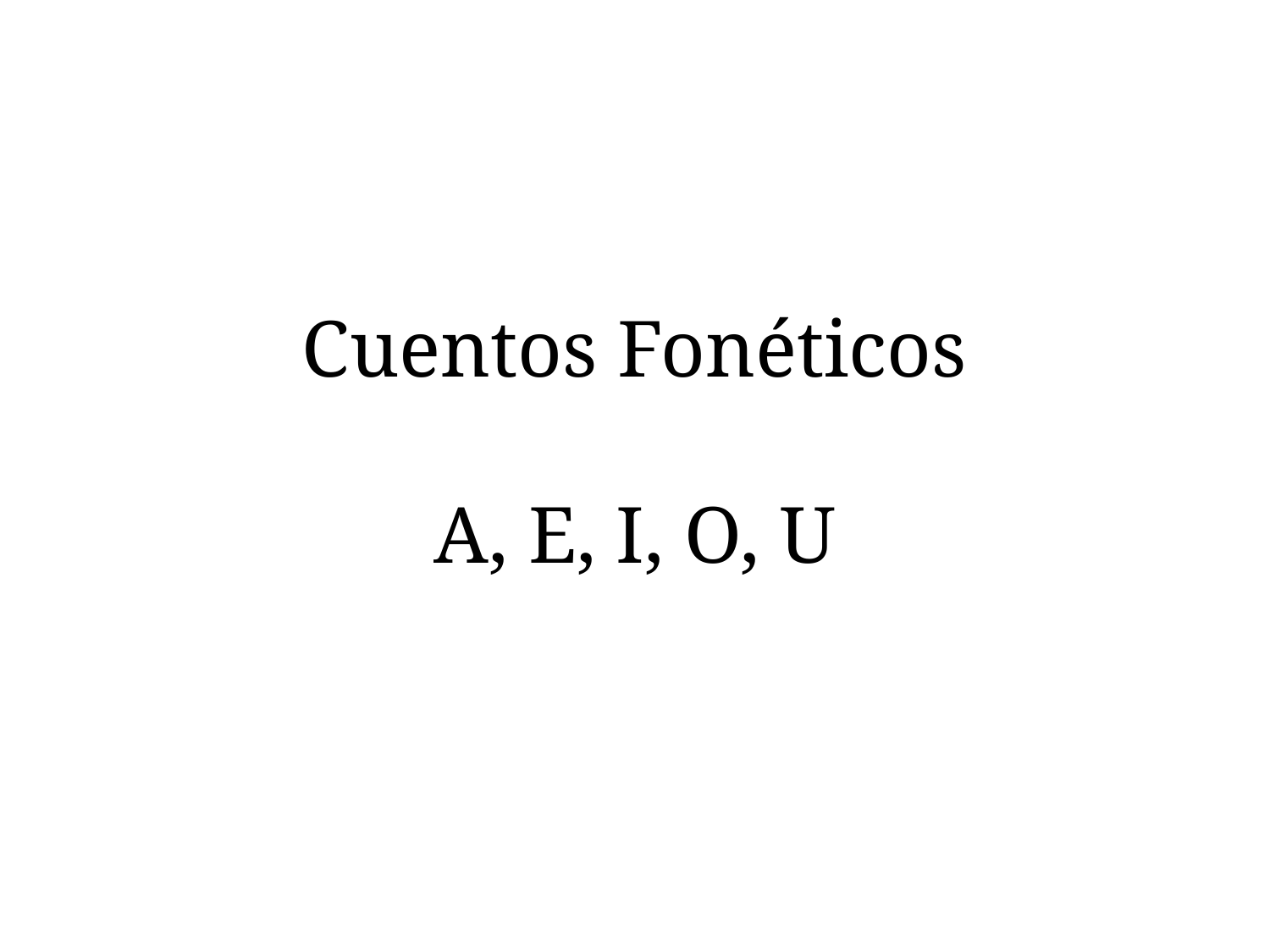

# Cuentos Fonéticos A, E, I, O, U